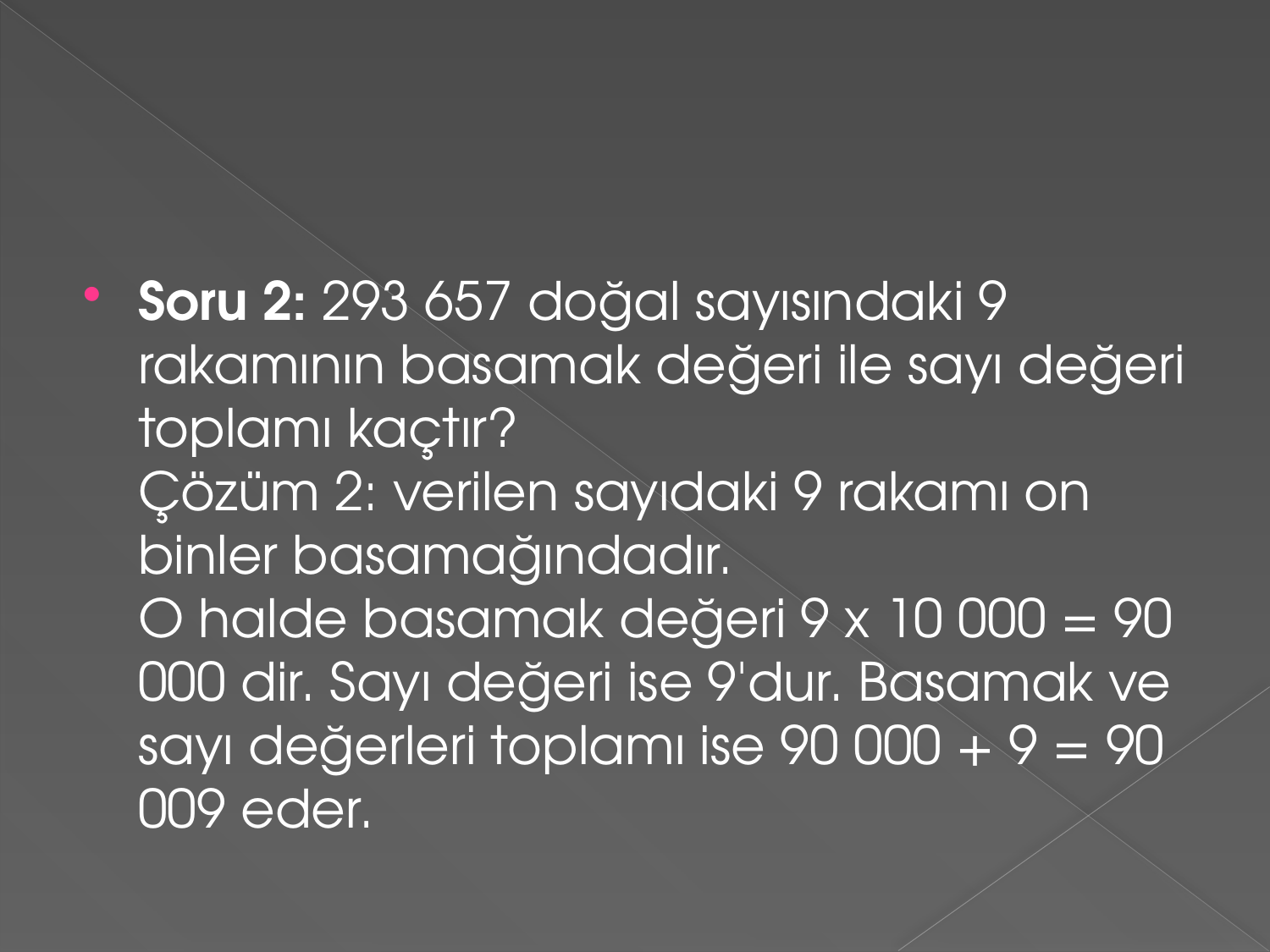

#
Soru 2: 293 657 doğal sayısındaki 9 rakamının basamak değeri ile sayı değeri toplamı kaçtır?
Çözüm 2: verilen sayıdaki 9 rakamı on binler basamağındadır.
O halde basamak değeri 9 x 10 000 = 90 000 dir. Sayı değeri ise 9'dur. Basamak ve sayı değerleri toplamı ise 90 000 + 9 = 90 009 eder.